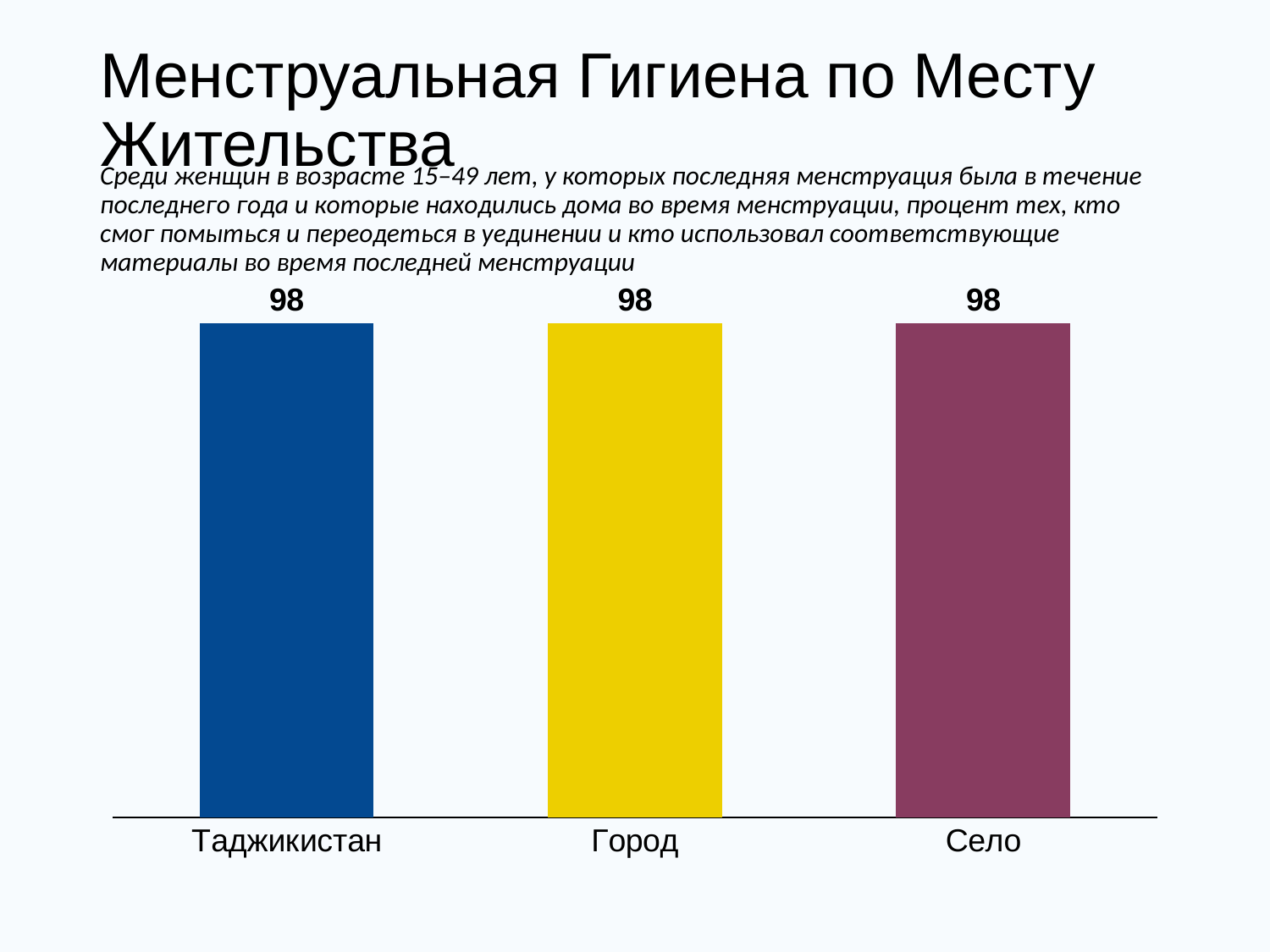

# Менструальная Гигиена по Месту Жительства
Среди женщин в возрасте 15–49 лет, у которых последняя менструация была в течение последнего года и которые находились дома во время менструации, процент тех, кто смог помыться и переодеться в уединении и кто использовал соответствующие материалы во время последней менструации

### Chart

| Category | Таджикистан |
|---|---|
| Таджикистан | 98.0 |
| Город | 98.0 |
| Село | 98.0 |